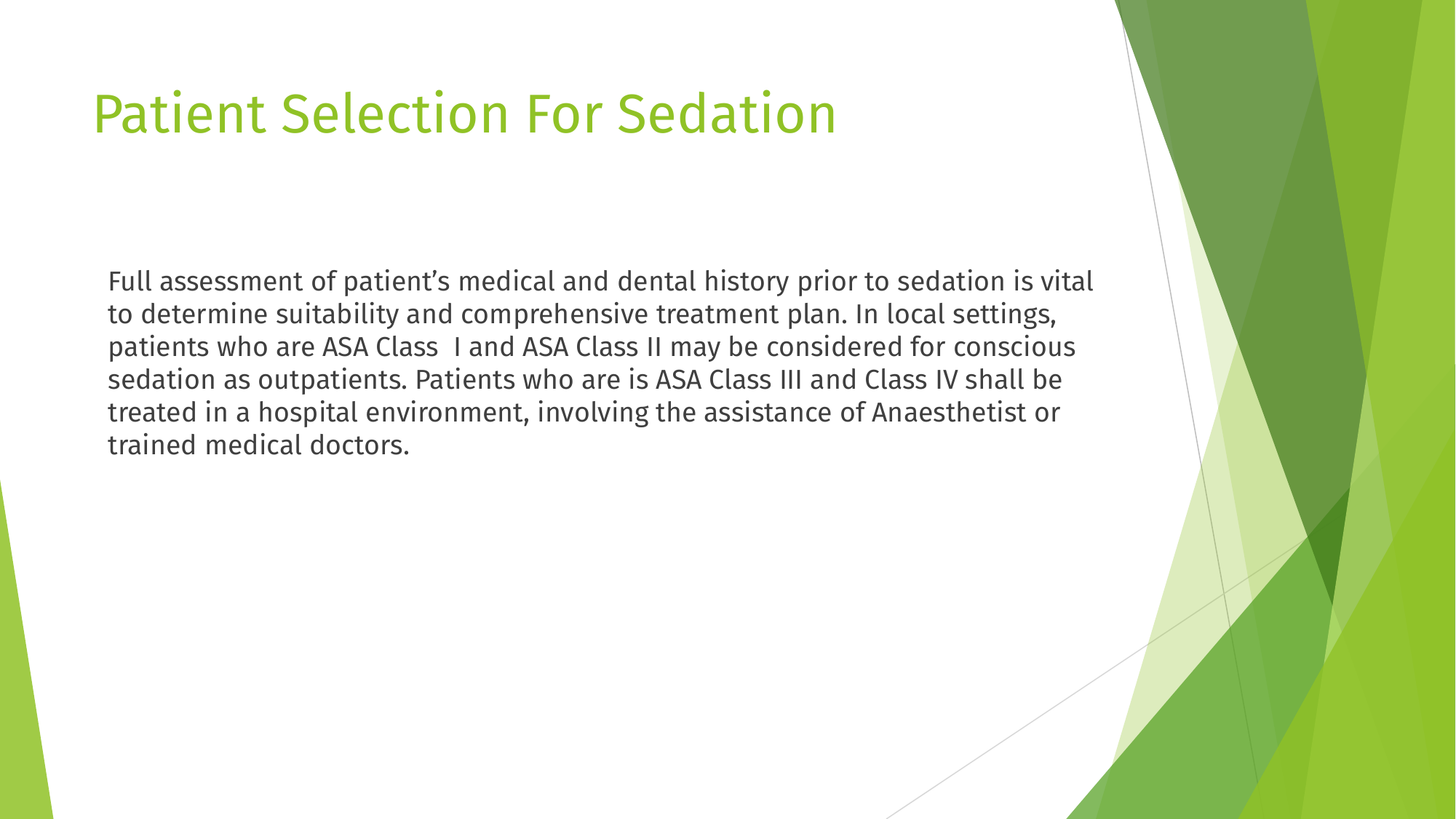

# Patient Selection For Sedation
Full assessment of patient’s medical and dental history prior to sedation is vital to determine suitability and comprehensive treatment plan. In local settings, patients who are ASA Class  I and ASA Class II may be considered for conscious sedation as outpatients. Patients who are is ASA Class III and Class IV shall be treated in a hospital environment, involving the assistance of Anaesthetist or trained medical doctors.